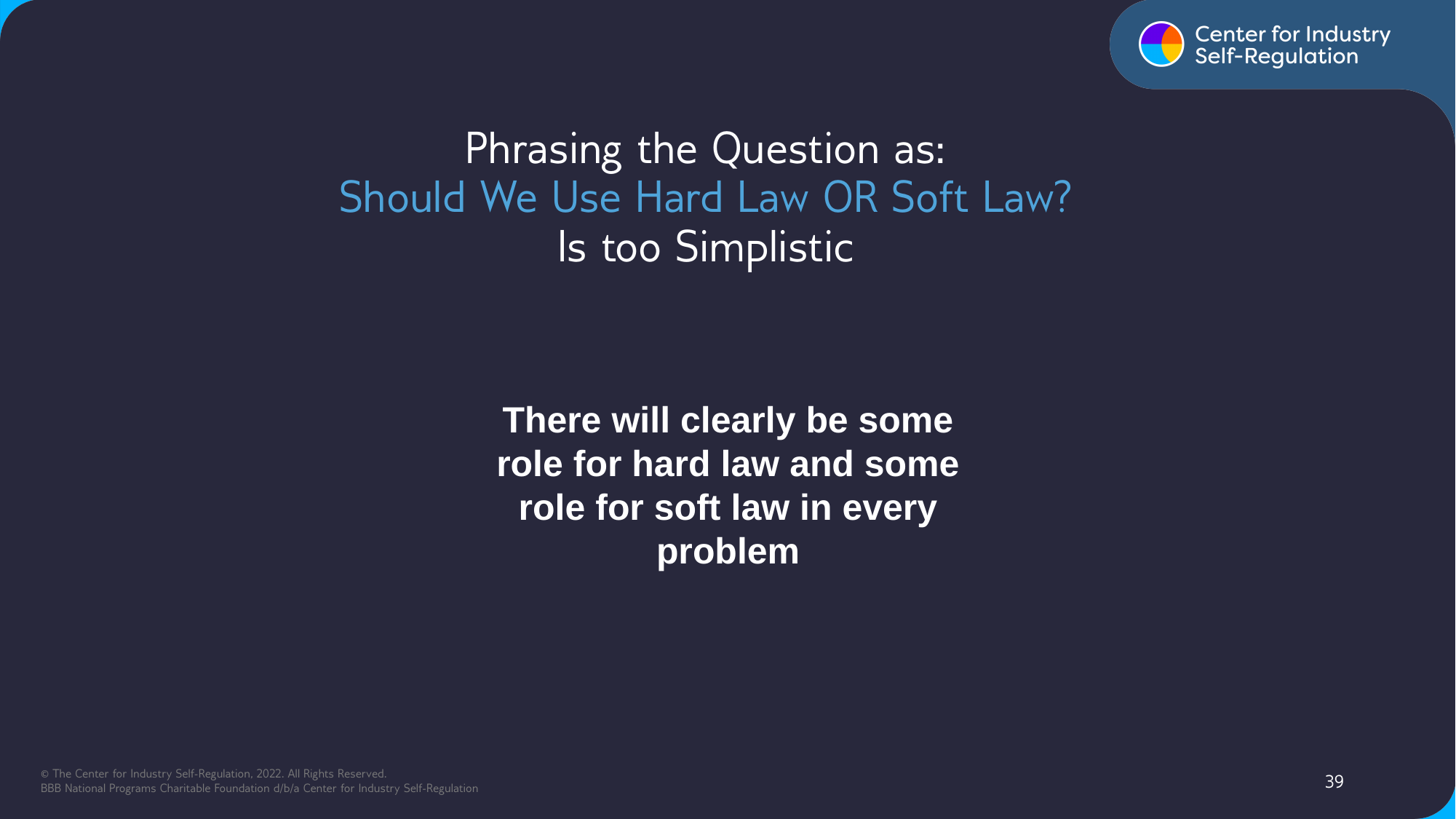

# Phrasing the Question as: Should We Use Hard Law OR Soft Law? Is too Simplistic
There will clearly be some role for hard law and some role for soft law in every problem
39